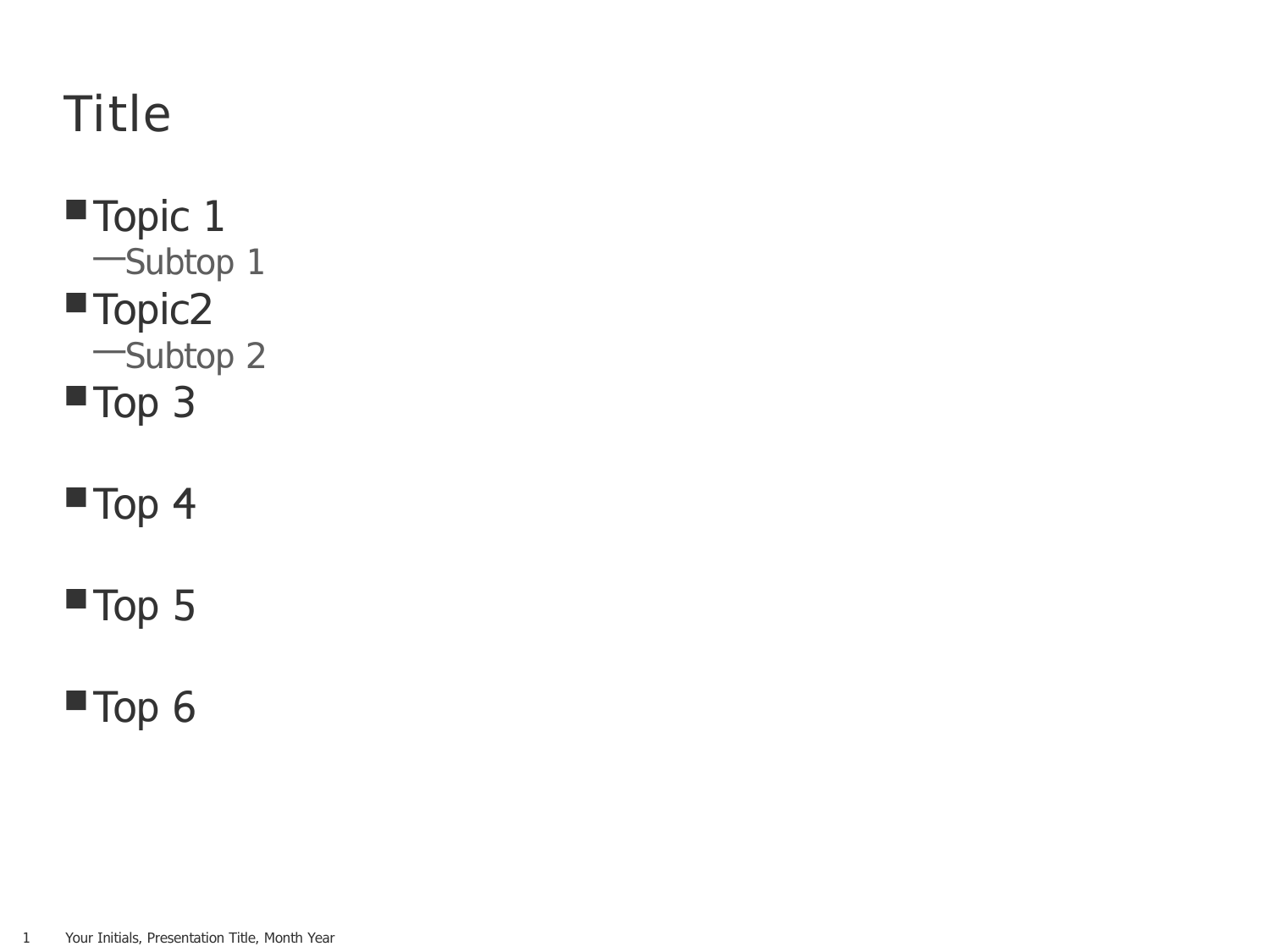

Title
Topic 1
Subtop 1
Topic2
Subtop 2
Top 3

Top 4

Top 5

Top 6

Your Initials, Presentation Title, Month Year
1